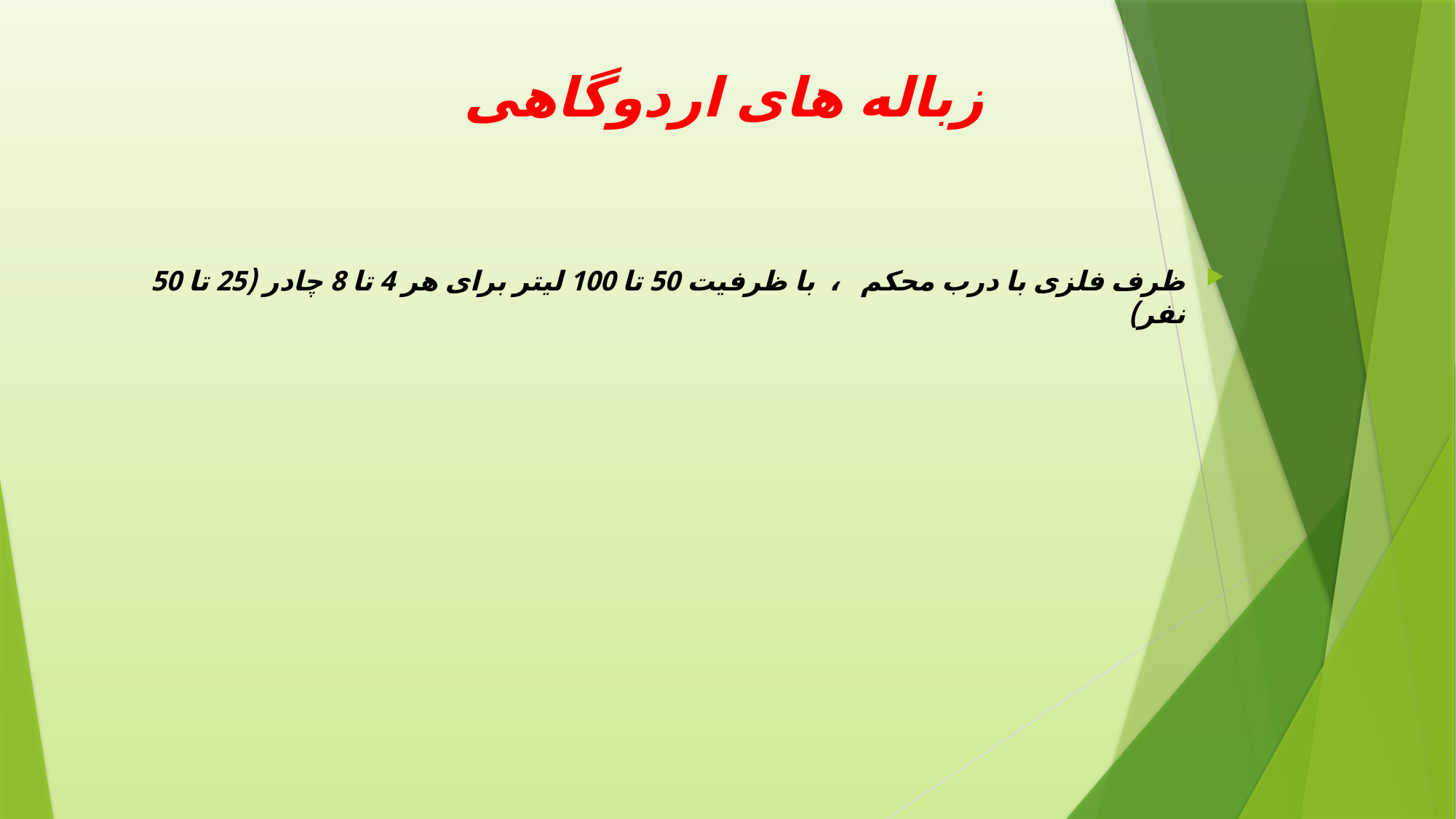

# زباله های اردوگاهی
ظرف فلزی با درب محکم   ،  با ظرفیت 50 تا 100 لیتر برای هر 4 تا 8 چادر (25 تا 50 نفر)